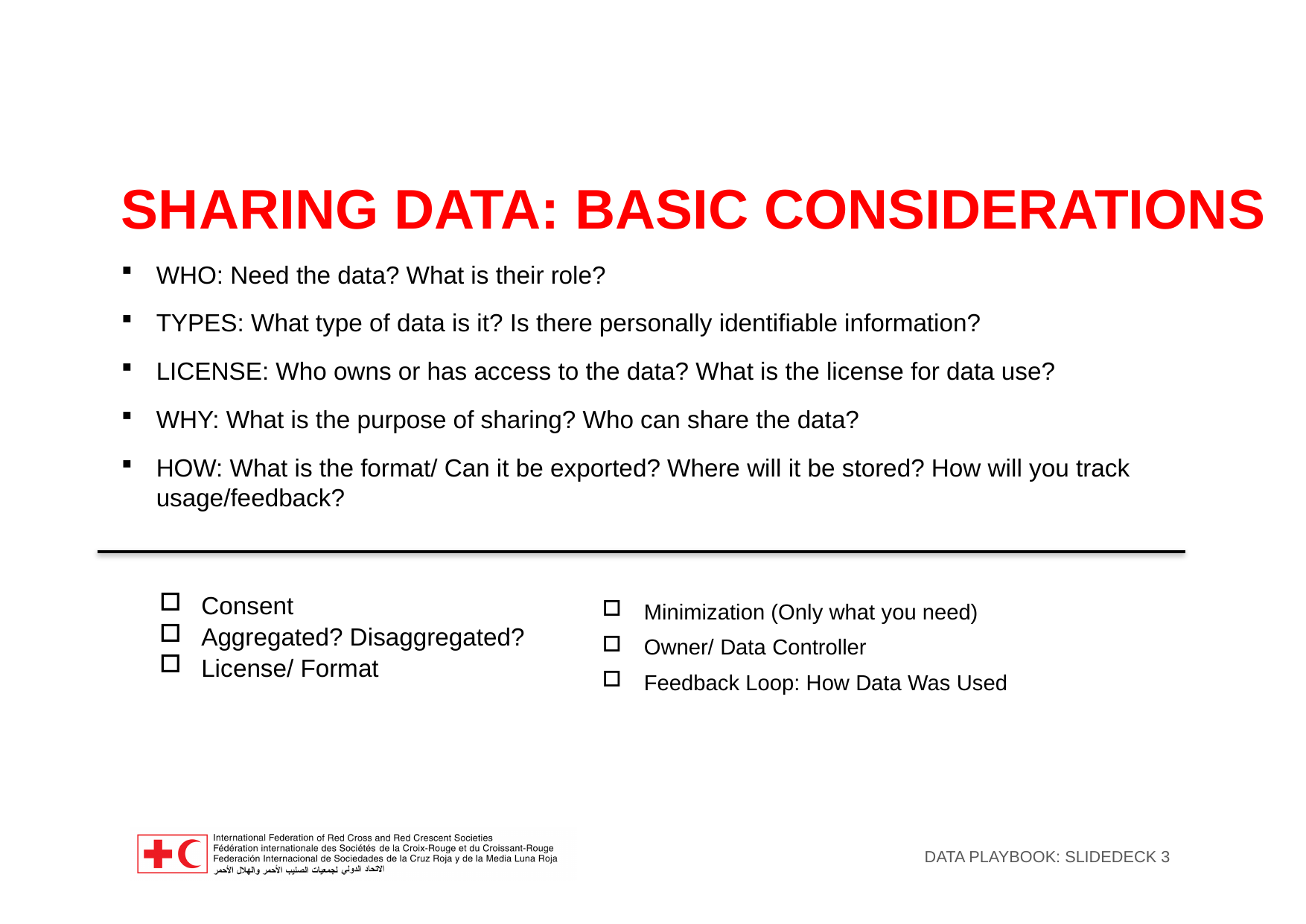

SHARING Data: BASIc Considerations
WHO: Need the data? What is their role?
TYPES: What type of data is it? Is there personally identifiable information?
LICENSE: Who owns or has access to the data? What is the license for data use?
WHY: What is the purpose of sharing? Who can share the data?
HOW: What is the format/ Can it be exported? Where will it be stored? How will you track usage/feedback?
Consent
Aggregated? Disaggregated?
License/ Format

Minimization (Only what you need)
Owner/ Data Controller
Feedback Loop: How Data Was Used